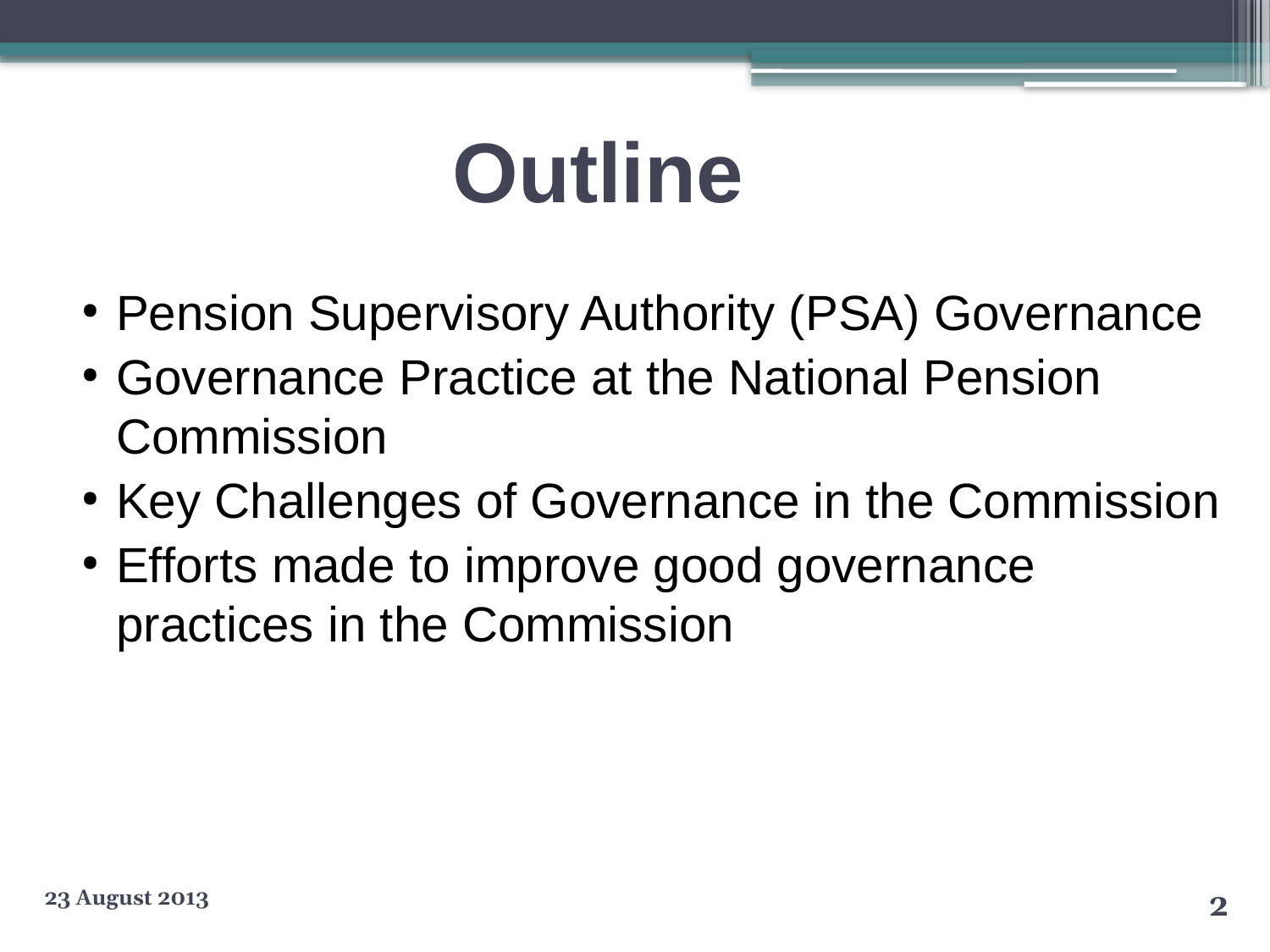

# Outline
Pension Supervisory Authority (PSA) Governance
Governance Practice at the National Pension Commission
Key Challenges of Governance in the Commission
Efforts made to improve good governance practices in the Commission

23 August 2013
2